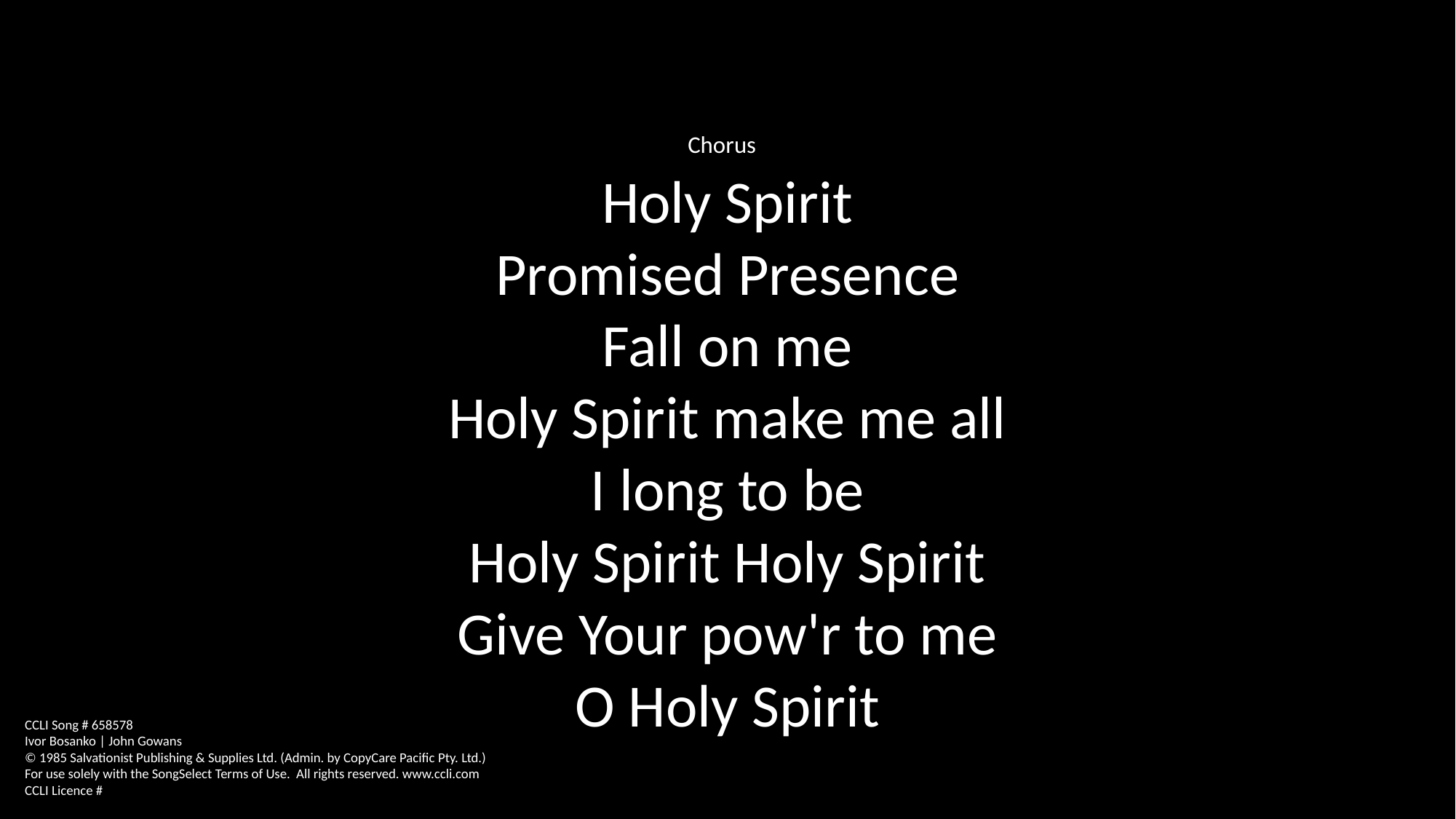

Chorus
Holy Spirit
Promised Presence
Fall on me
Holy Spirit make me all
I long to be
Holy Spirit Holy Spirit
Give Your pow'r to me
O Holy Spirit
CCLI Song # 658578
Ivor Bosanko | John Gowans
© 1985 Salvationist Publishing & Supplies Ltd. (Admin. by CopyCare Pacific Pty. Ltd.)
For use solely with the SongSelect Terms of Use.  All rights reserved. www.ccli.com
CCLI Licence #